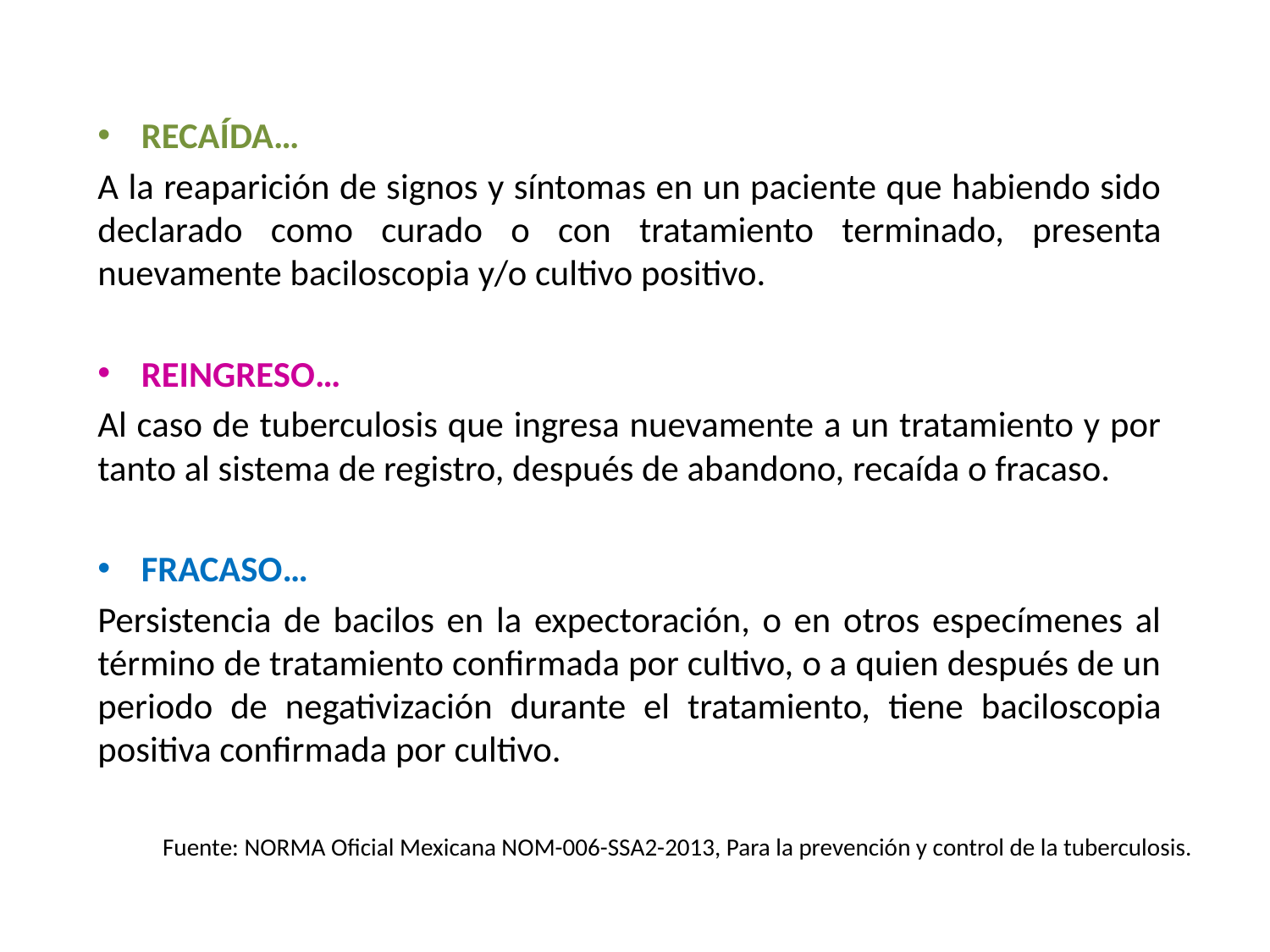

RECAÍDA…
A la reaparición de signos y síntomas en un paciente que habiendo sido declarado como curado o con tratamiento terminado, presenta nuevamente baciloscopia y/o cultivo positivo.

REINGRESO…
Al caso de tuberculosis que ingresa nuevamente a un tratamiento y por tanto al sistema de registro, después de abandono, recaída o fracaso.

FRACASO…
Persistencia de bacilos en la expectoración, o en otros especímenes al término de tratamiento confirmada por cultivo, o a quien después de un periodo de negativización durante el tratamiento, tiene baciloscopia positiva confirmada por cultivo.
Fuente: NORMA Oficial Mexicana NOM-006-SSA2-2013, Para la prevención y control de la tuberculosis.